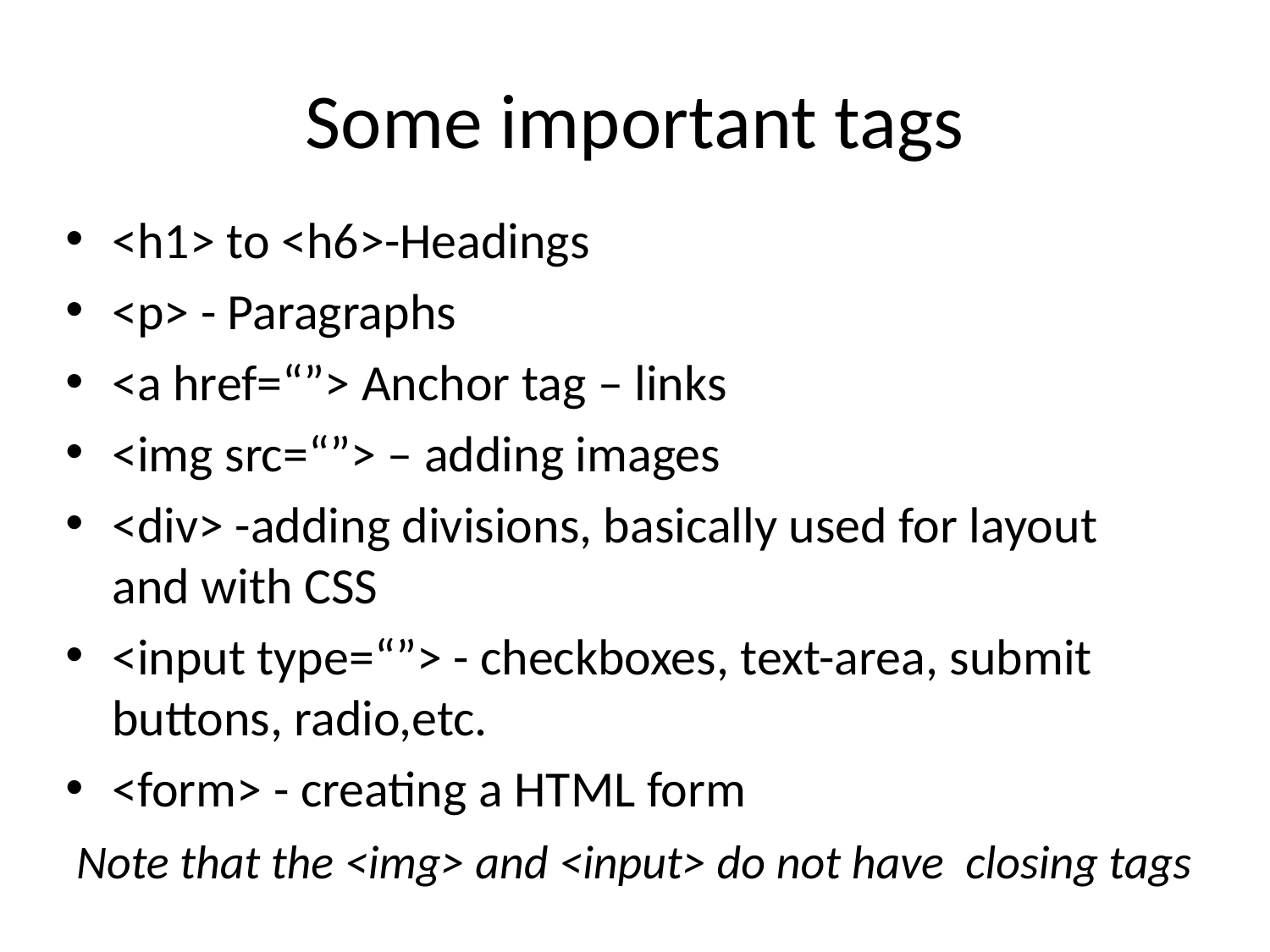

# Some important tags
<h1> to <h6>-Headings
<p> - Paragraphs
<a href=“”> Anchor tag – links
<img src=“”> – adding images
<div> -adding divisions, basically used for layout and with CSS
<input type=“”> - checkboxes, text-area, submit buttons, radio,etc.
<form> - creating a HTML form

Note that the <img> and <input> do not have  closing tags